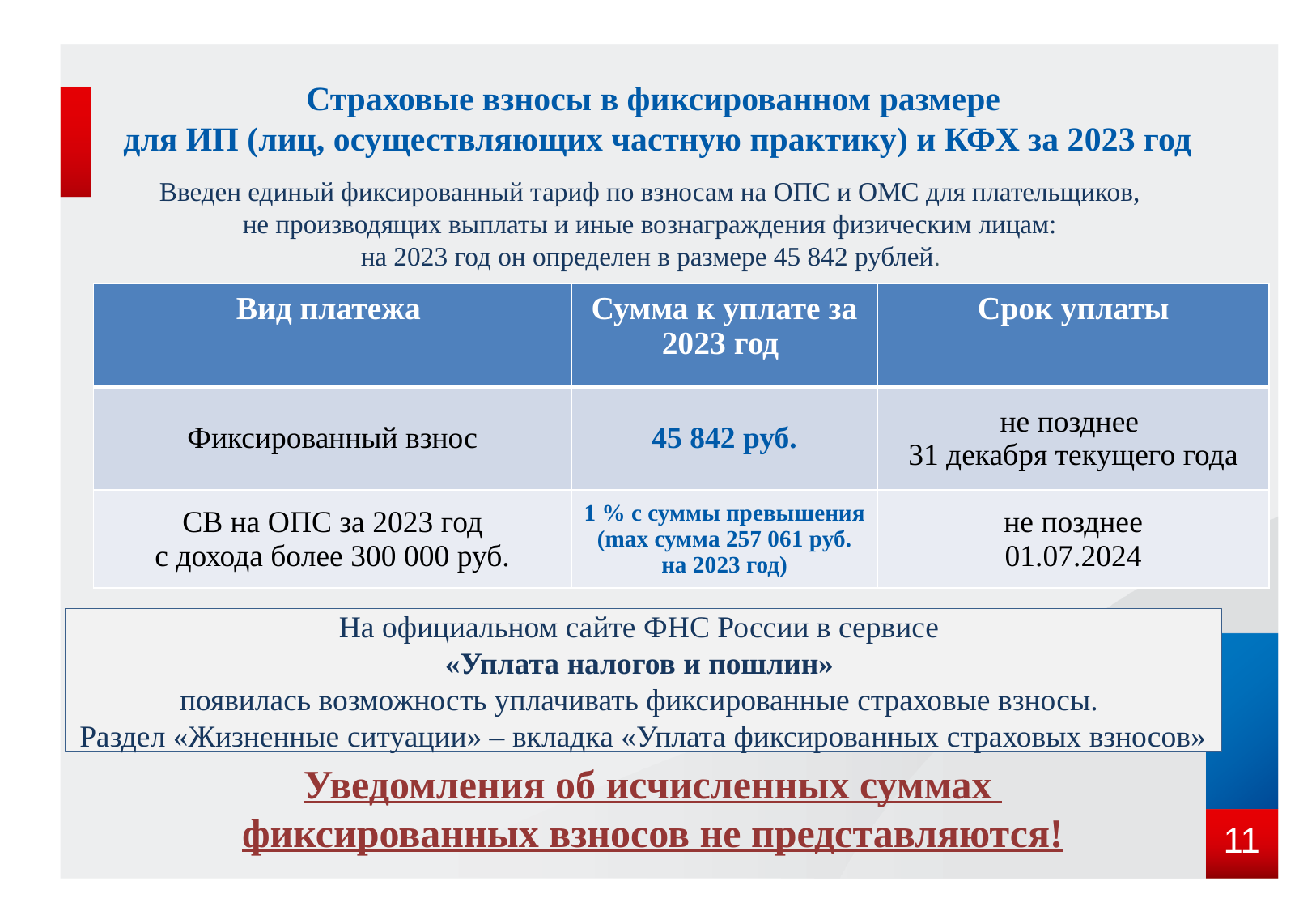

# Страховые взносы в фиксированном размере для ИП (лиц, осуществляющих частную практику) и КФХ за 2023 год
Введен единый фиксированный тариф по взносам на ОПС и ОМС для плательщиков,
не производящих выплаты и иные вознаграждения физическим лицам:
на 2023 год он определен в размере 45 842 рублей.
| Вид платежа | Сумма к уплате за 2023 год | Срок уплаты |
| --- | --- | --- |
| Фиксированный взнос | 45 842 руб. | не позднее 31 декабря текущего года |
| СВ на ОПС за 2023 год с дохода более 300 000 руб. | 1 % с суммы превышения (max сумма 257 061 руб. на 2023 год) | не позднее 01.07.2024 |
На официальном сайте ФНС России в сервисе
«Уплата налогов и пошлин»
появилась возможность уплачивать фиксированные страховые взносы.
Раздел «Жизненные ситуации» – вкладка «Уплата фиксированных страховых взносов»
Уведомления об исчисленных суммах
фиксированных взносов не представляются!
11